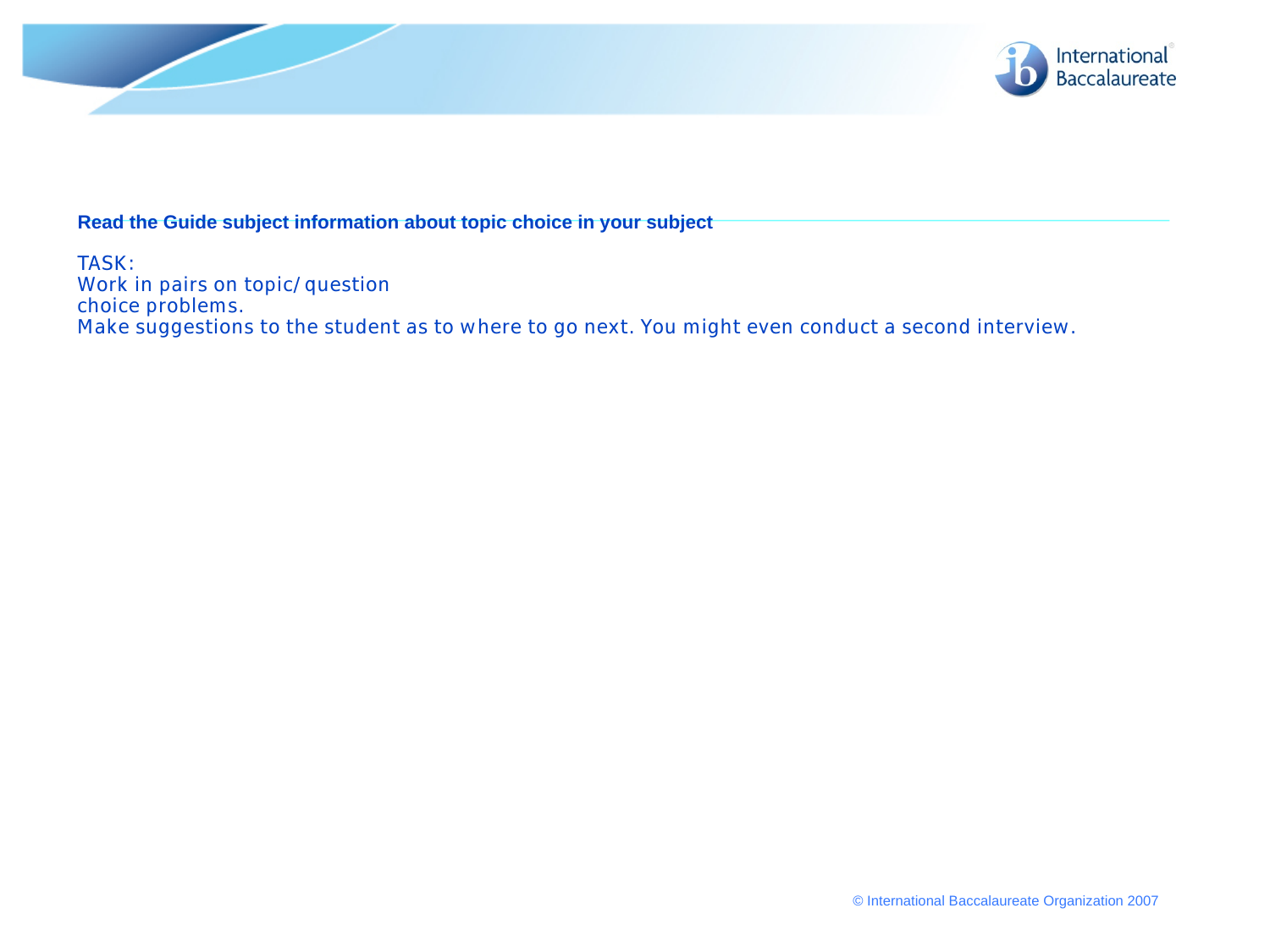

# Read the Guide subject information about topic choice in your subject TASK: Work in pairs on topic/question choice problems. Make suggestions to the student as to where to go next. You might even conduct a second interview.